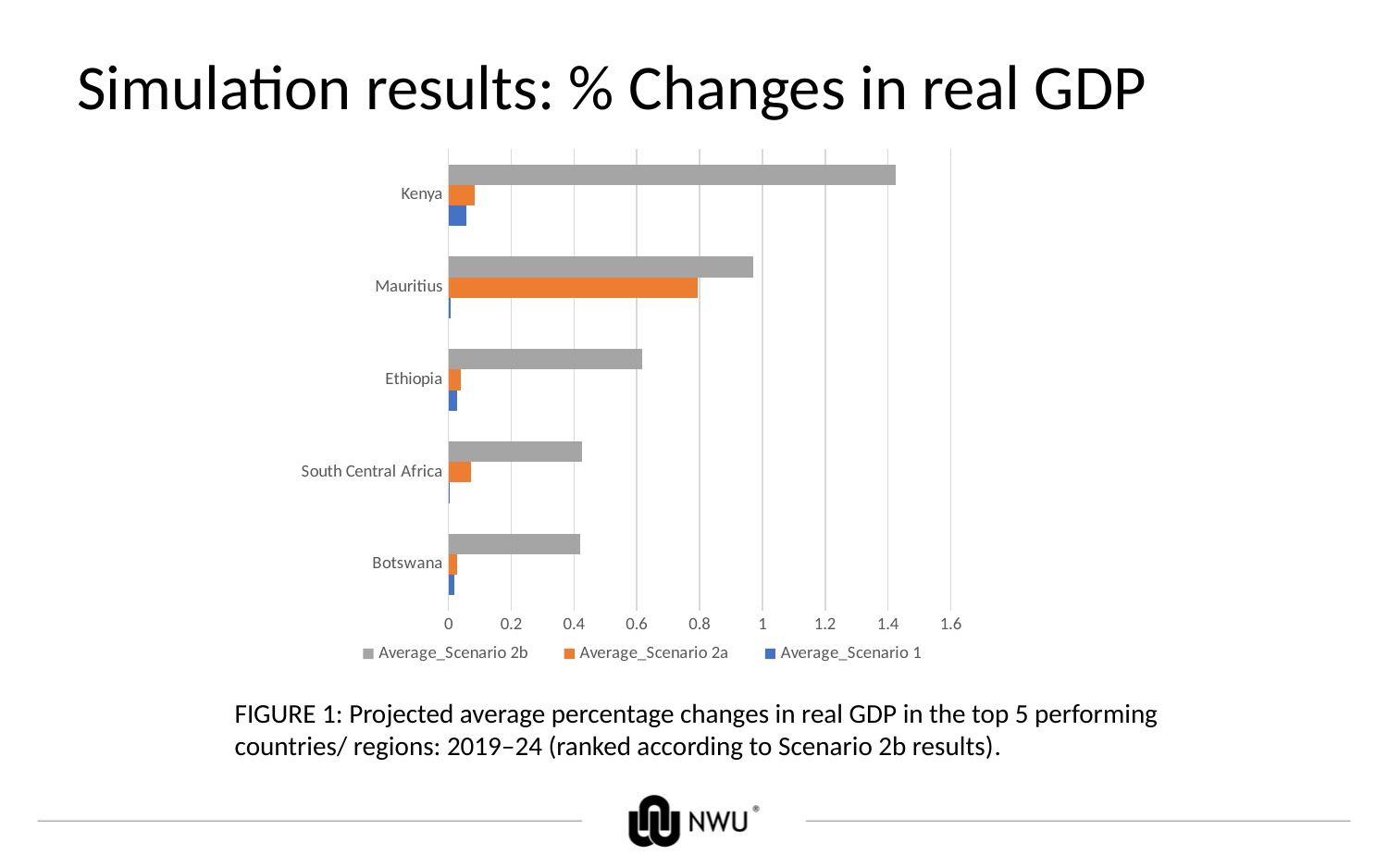

# Simulation results: % Changes in real GDP

### Chart

| Category | Average_Scenario 1 | Average_Scenario 2a | Average_Scenario 2b |
|---|---|---|---|
| Botswana | 0.017352163666666667 | 0.027287011666666666 | 0.4192994521666667 |
| South Central Africa | 0.0032143351666666666 | 0.07162731666666666 | 0.42674351333333327 |
| Ethiopia | 0.027125503333333332 | 0.038831835 | 0.617042985 |
| Mauritius | 0.007647510333333333 | 0.7940276666666667 | 0.9704747233333334 |
| Kenya | 0.057777350000000005 | 0.08301259666666666 | 1.4240736166666668 |
FIGURE 1: Projected average percentage changes in real GDP in the top 5 performing countries/ regions: 2019‒24 (ranked according to Scenario 2b results).